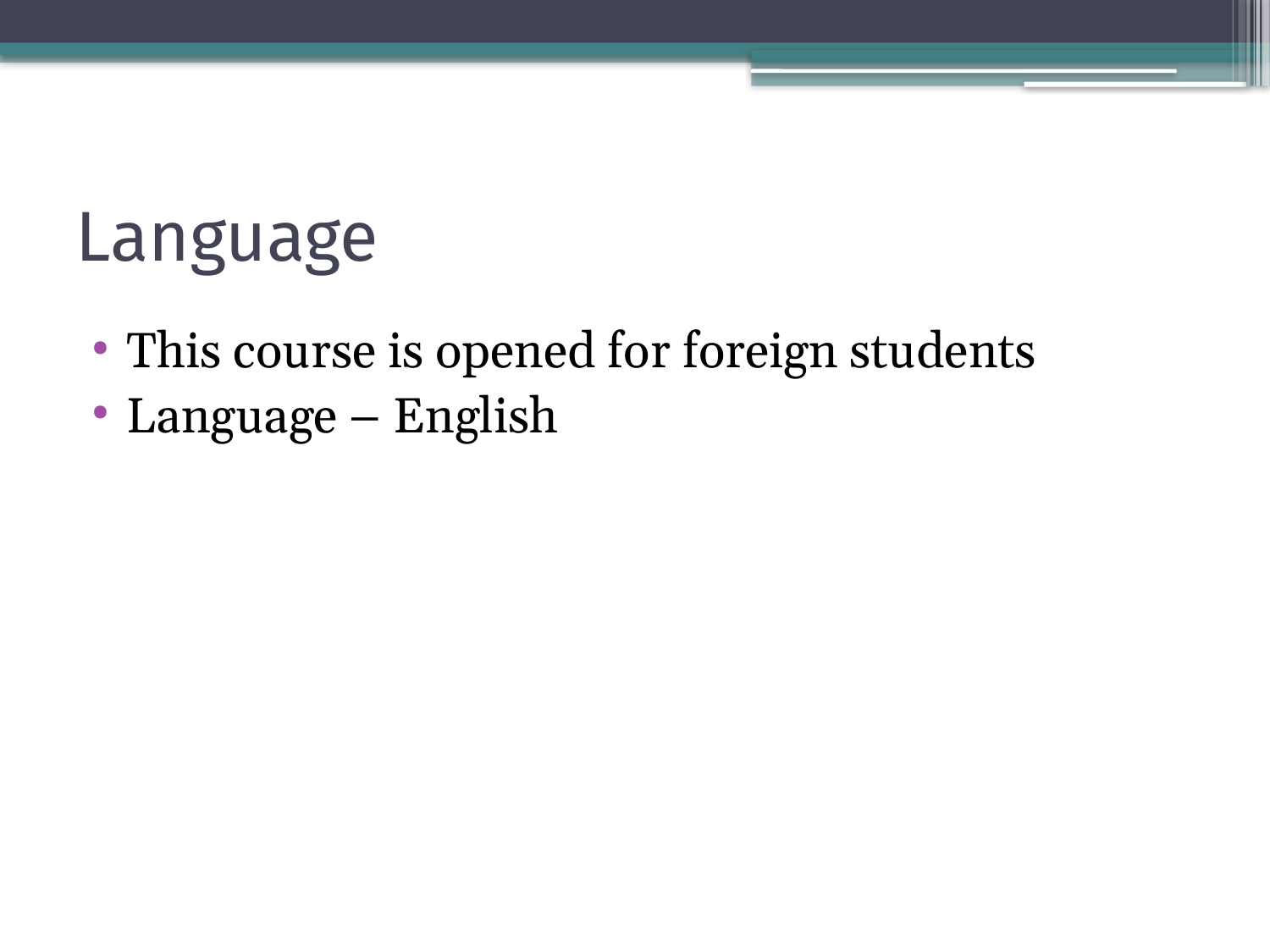

# Language
This course is opened for foreign students
Language – English